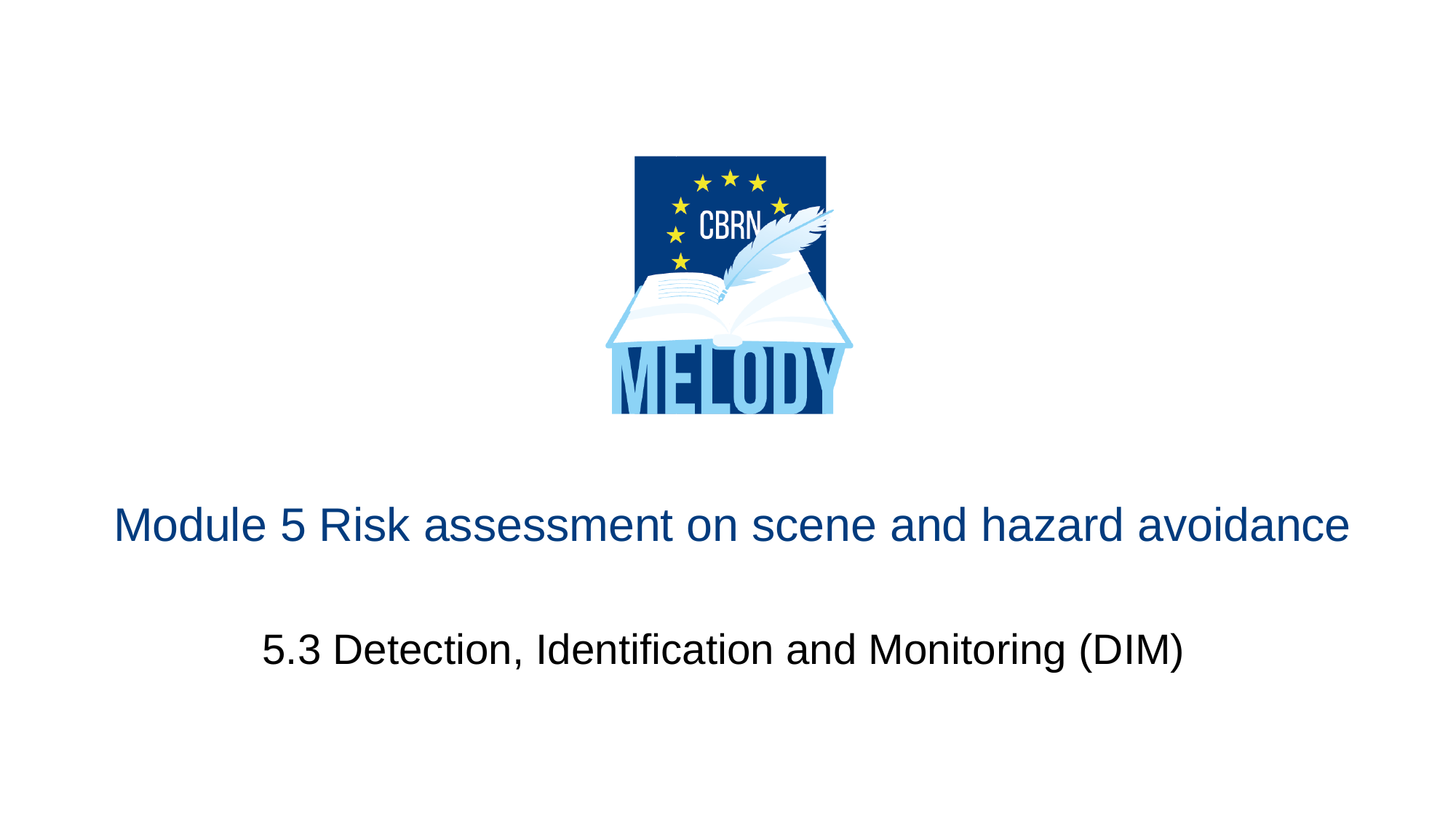

# Module 5 Risk assessment on scene and hazard avoidance
5.3 Detection, Identification and Monitoring (DIM)